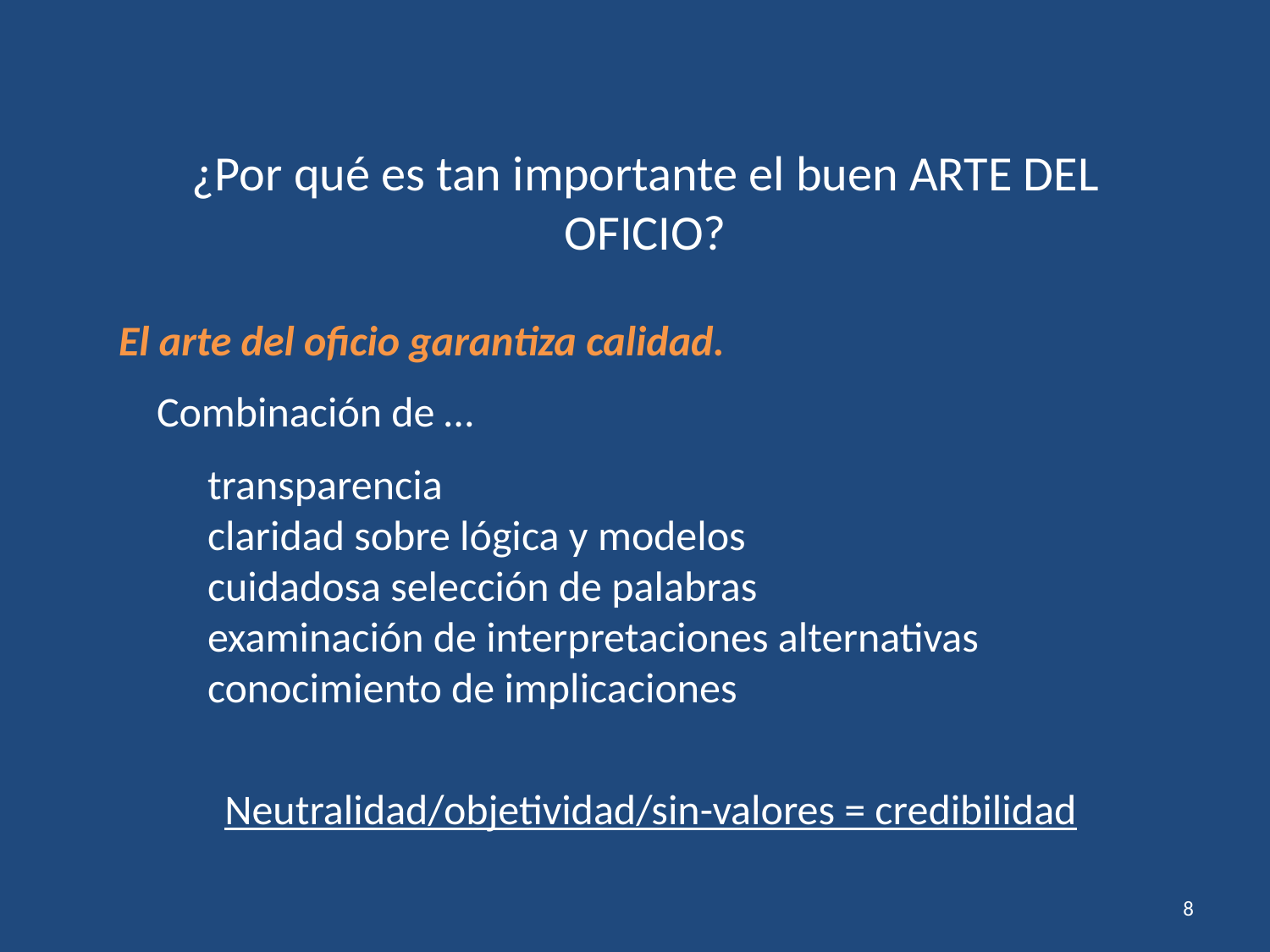

¿Por qué es tan importante el buen ARTE DEL OFICIO?
El arte del oficio garantiza calidad.
Combinación de …
transparencia
claridad sobre lógica y modelos
cuidadosa selección de palabras
examinación de interpretaciones alternativas
conocimiento de implicaciones
Neutralidad/objetividad/sin-valores = credibilidad
8